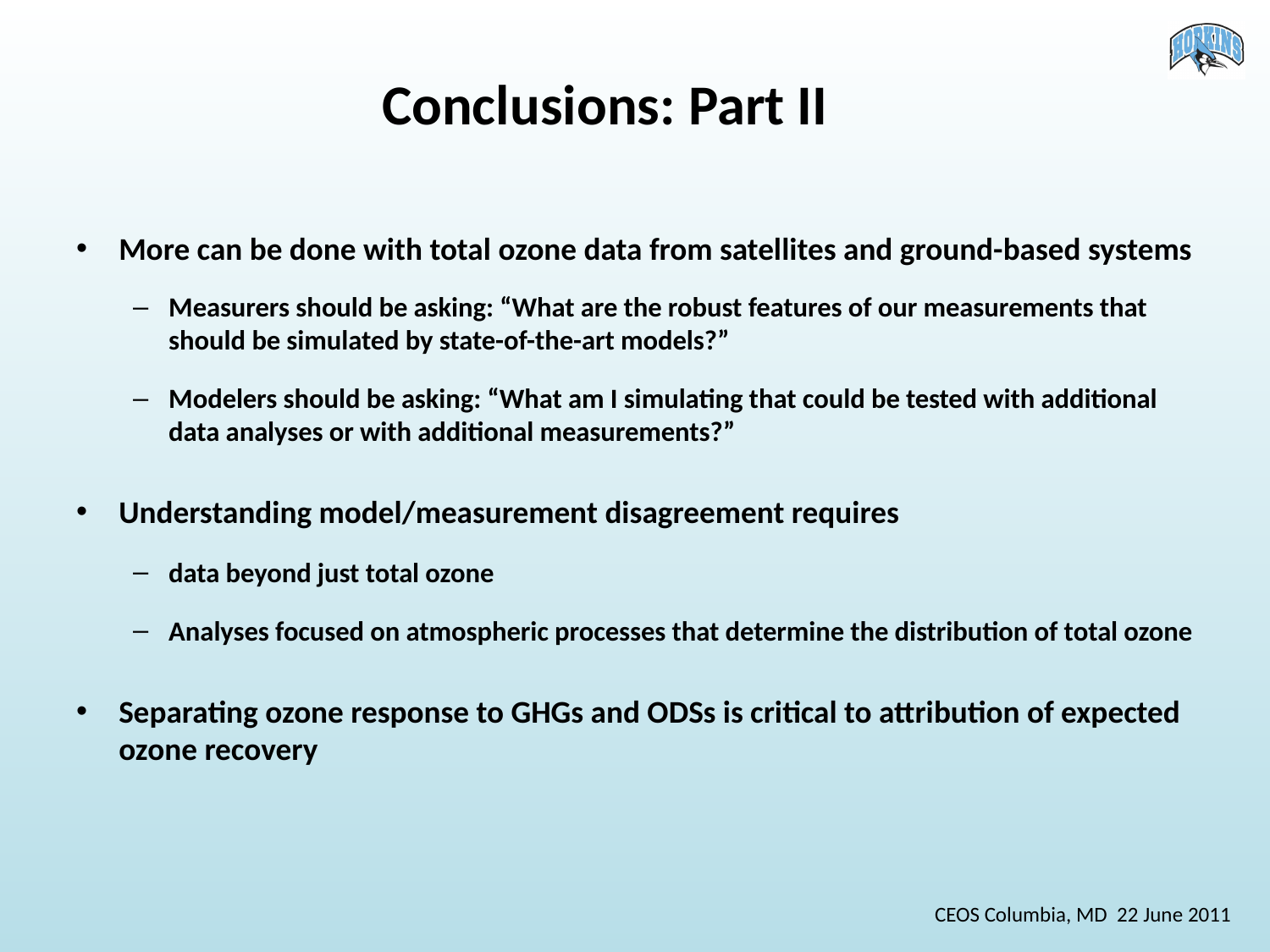

# Conclusions: Part II
More can be done with total ozone data from satellites and ground-based systems

Measurers should be asking: “What are the robust features of our measurements that should be simulated by state-of-the-art models?”

Modelers should be asking: “What am I simulating that could be tested with additional data analyses or with additional measurements?”

Understanding model/measurement disagreement requires

data beyond just total ozone

Analyses focused on atmospheric processes that determine the distribution of total ozone

Separating ozone response to GHGs and ODSs is critical to attribution of expected ozone recovery